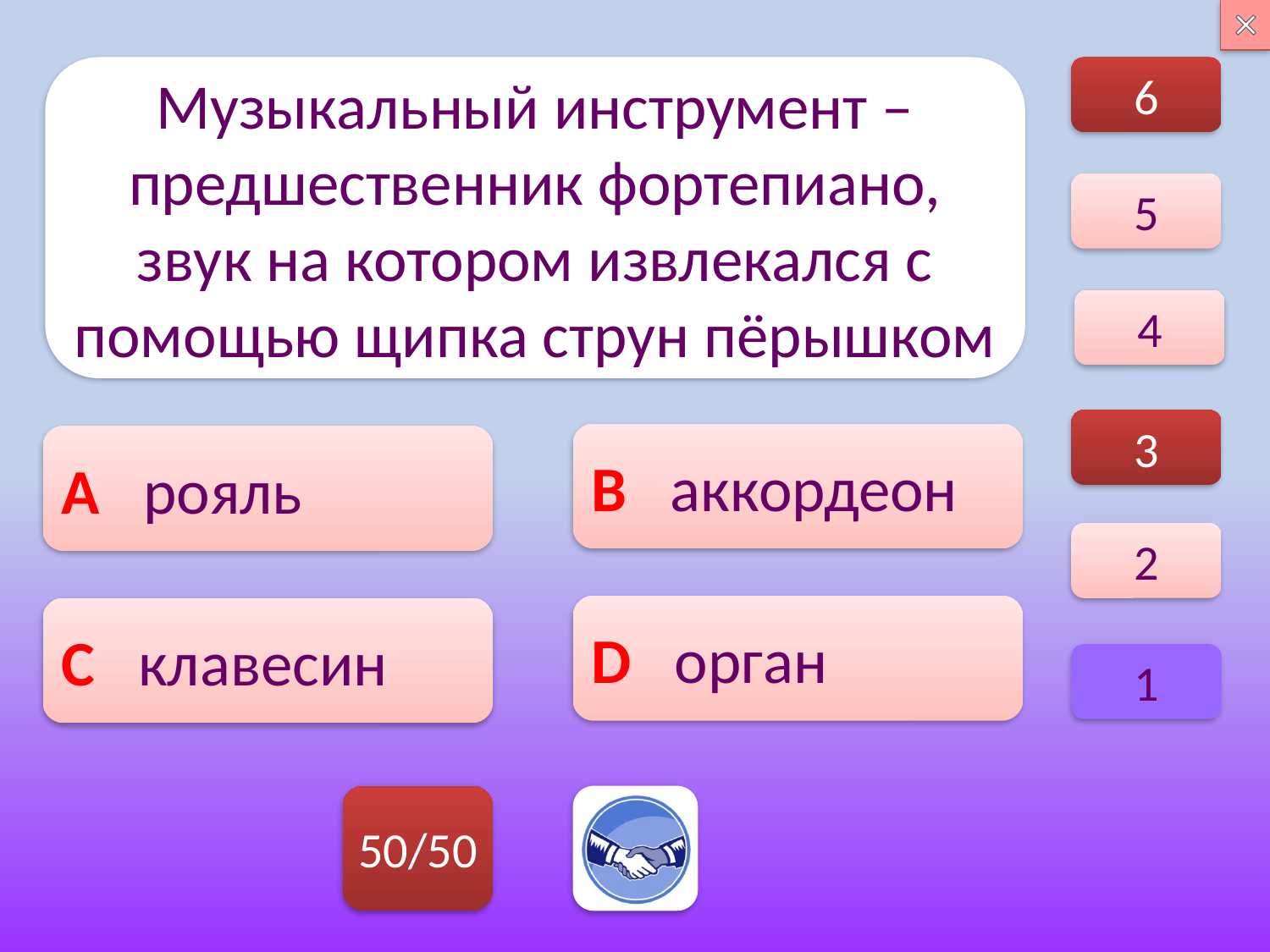

6
Музыкальный инструмент – предшественник фортепиано, звук на котором извлекался с помощью щипка струн пёрышком
5
4
3
В   аккордеон
А   рояль
2
D   орган
C   клавесин
1
50/50